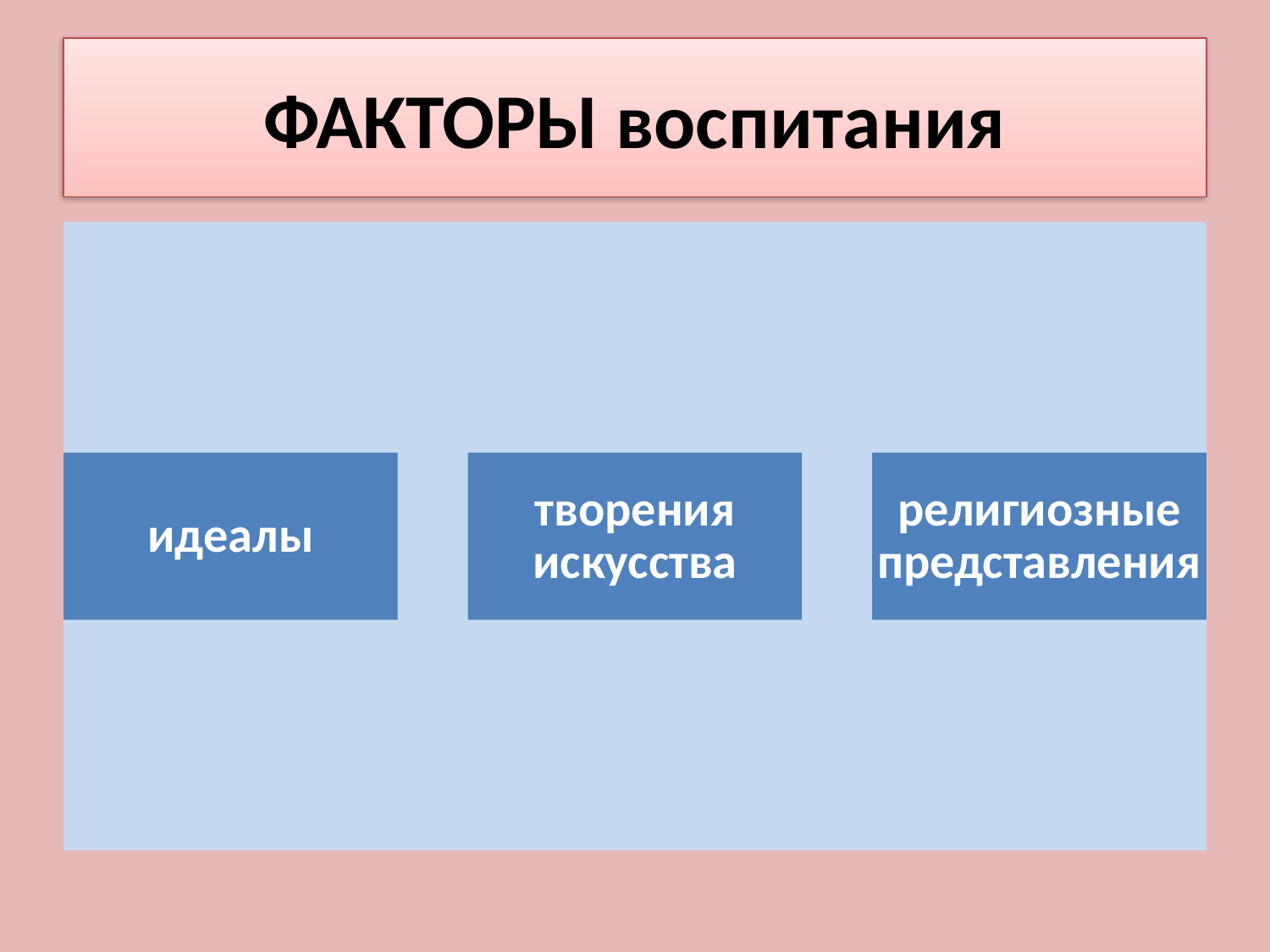

# ФАКТОРЫ воспитания
идеалы
творения искусства
религиозные представления